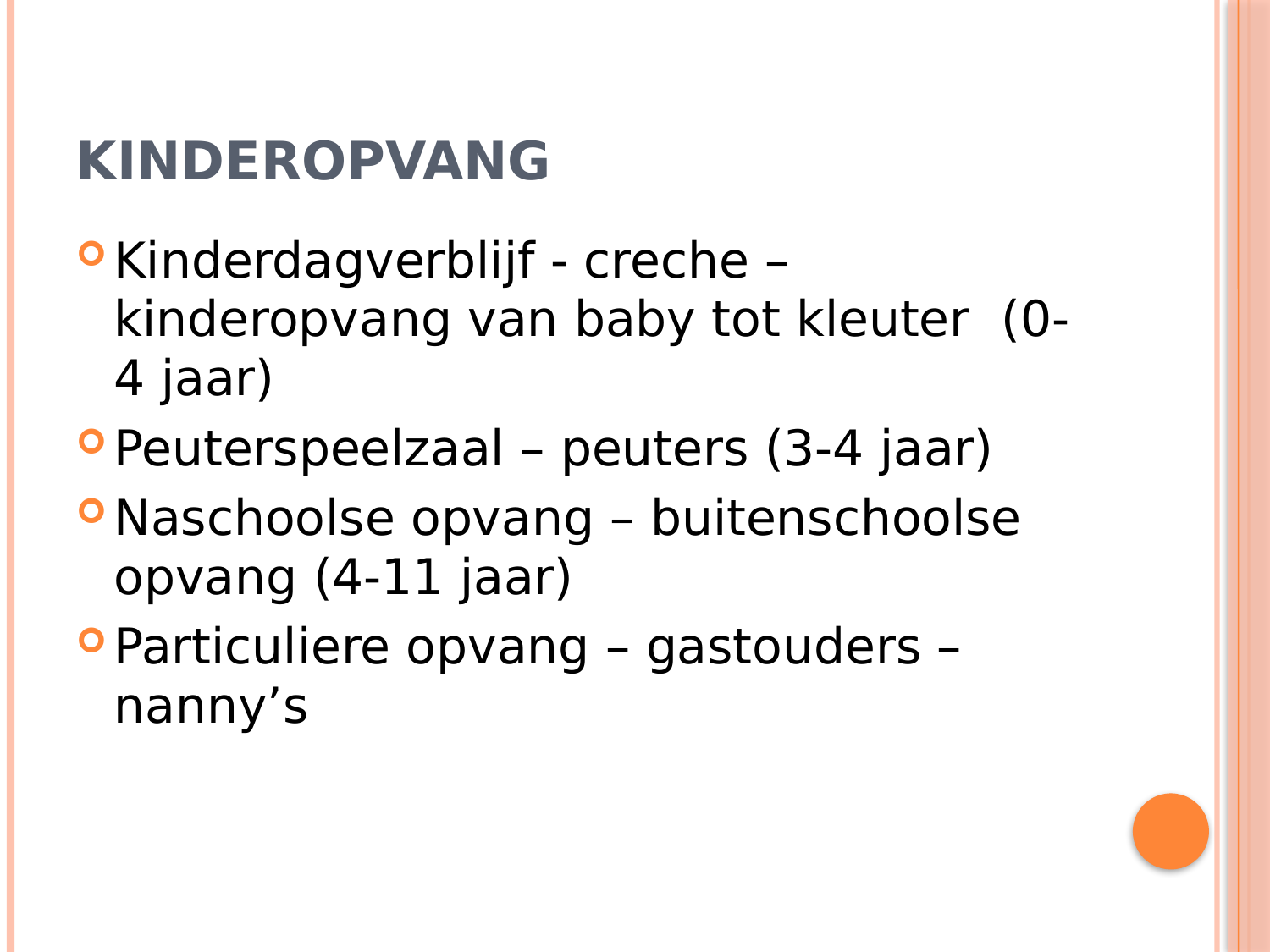

# Kinderopvang
Kinderdagverblijf - creche – kinderopvang van baby tot kleuter  (0-4 jaar)
Peuterspeelzaal – peuters (3-4 jaar)
Naschoolse opvang – buitenschoolse opvang (4-11 jaar)
Particuliere opvang – gastouders – nanny’s